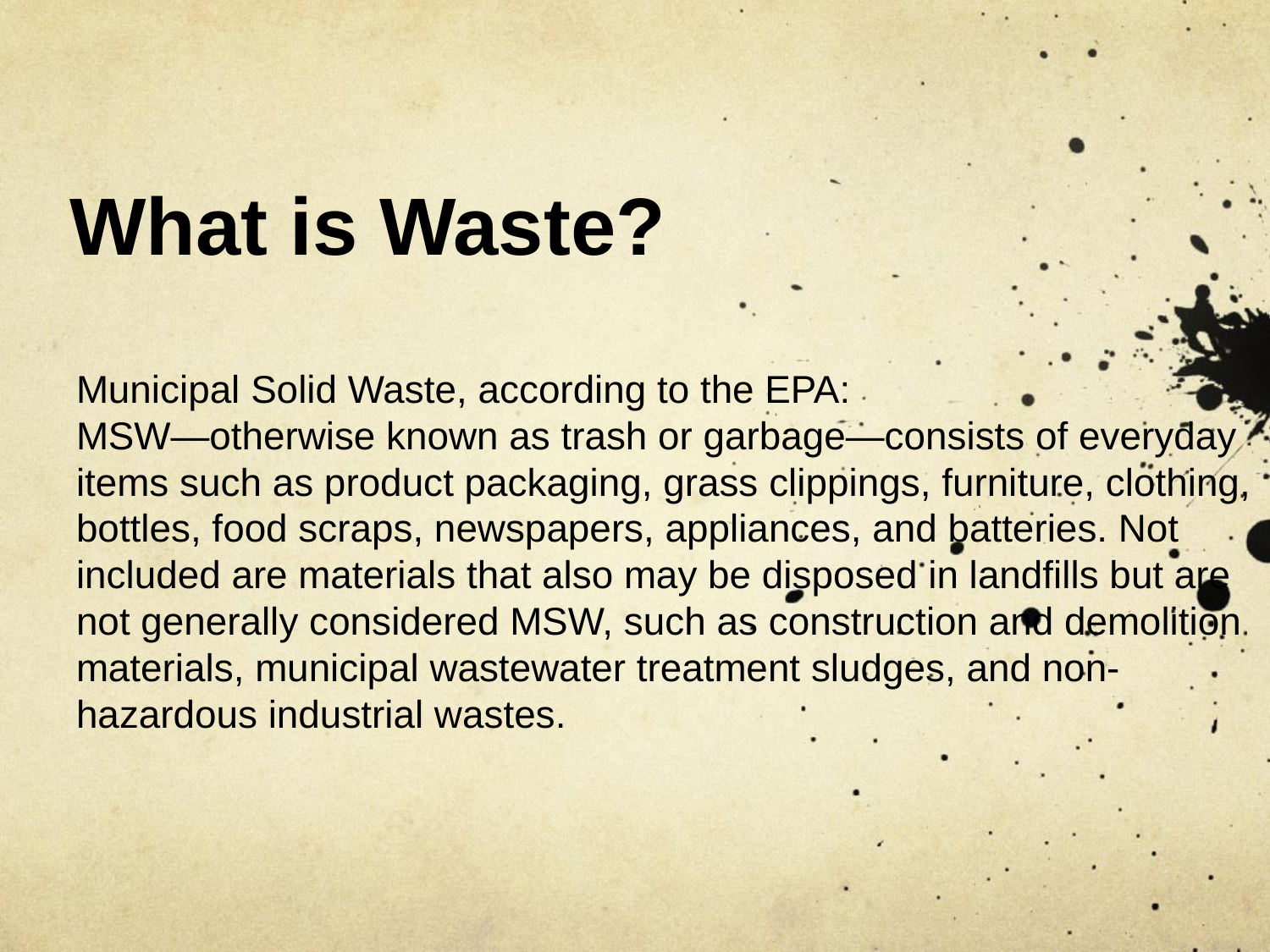

# What is Waste?
Municipal Solid Waste, according to the EPA:
MSW—otherwise known as trash or garbage—consists of everyday items such as product packaging, grass clippings, furniture, clothing, bottles, food scraps, newspapers, appliances, and batteries. Not included are materials that also may be disposed in landfills but are not generally considered MSW, such as construction and demolition materials, municipal wastewater treatment sludges, and non-hazardous industrial wastes.